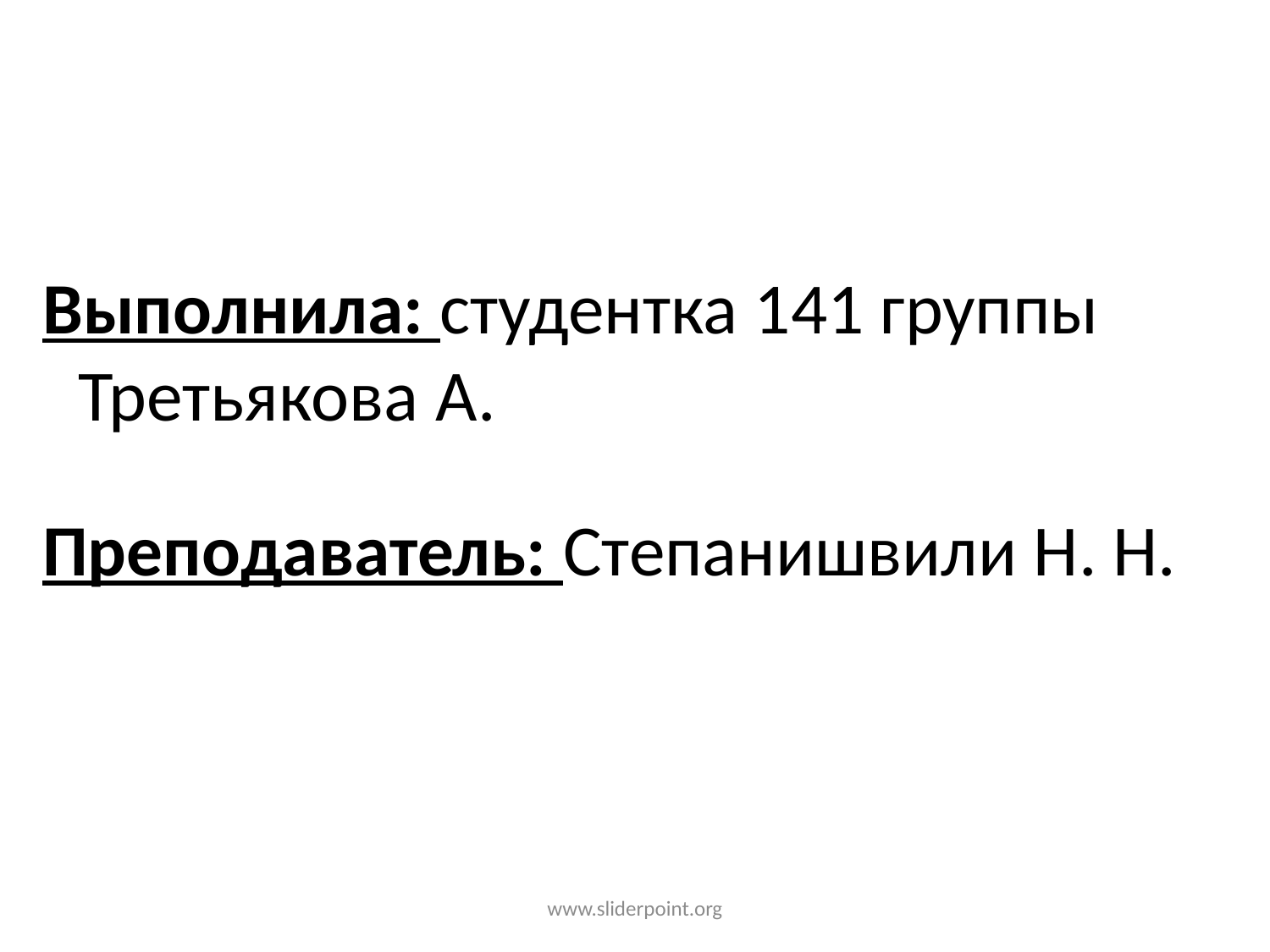

Выполнила: студентка 141 группы Третьякова А.
Преподаватель: Степанишвили Н. Н.
www.sliderpoint.org